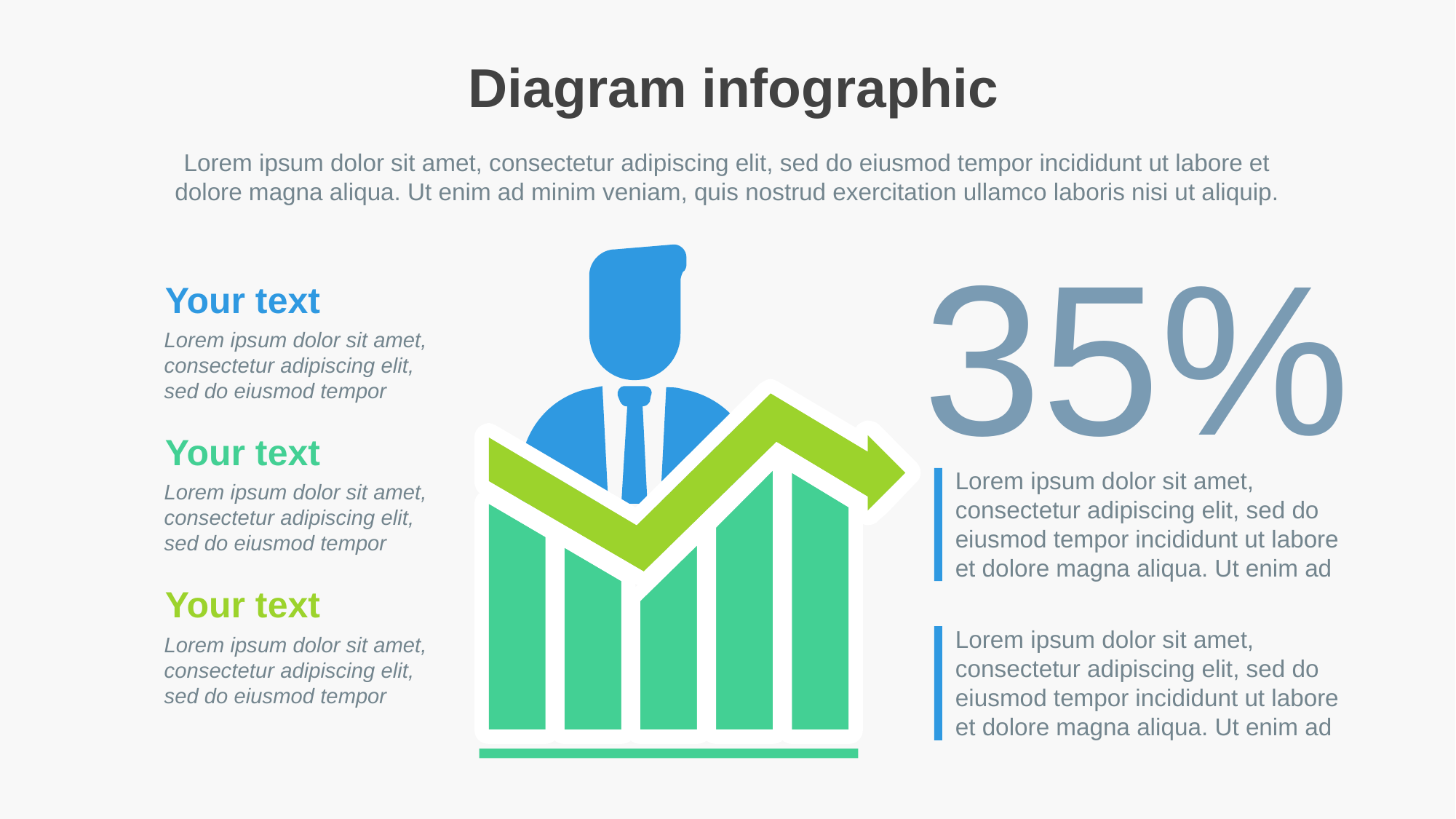

Diagram infographic
Lorem ipsum dolor sit amet, consectetur adipiscing elit, sed do eiusmod tempor incididunt ut labore et dolore magna aliqua. Ut enim ad minim veniam, quis nostrud exercitation ullamco laboris nisi ut aliquip.
35%

Your text
Lorem ipsum dolor sit amet, consectetur adipiscing elit, sed do eiusmod tempor

Your text
Lorem ipsum dolor sit amet, consectetur adipiscing elit, sed do eiusmod tempor

Lorem ipsum dolor sit amet, consectetur adipiscing elit, sed do eiusmod tempor incididunt ut labore et dolore magna aliqua. Ut enim ad

Your text
Lorem ipsum dolor sit amet, consectetur adipiscing elit, sed do eiusmod tempor
Lorem ipsum dolor sit amet, consectetur adipiscing elit, sed do eiusmod tempor incididunt ut labore et dolore magna aliqua. Ut enim ad